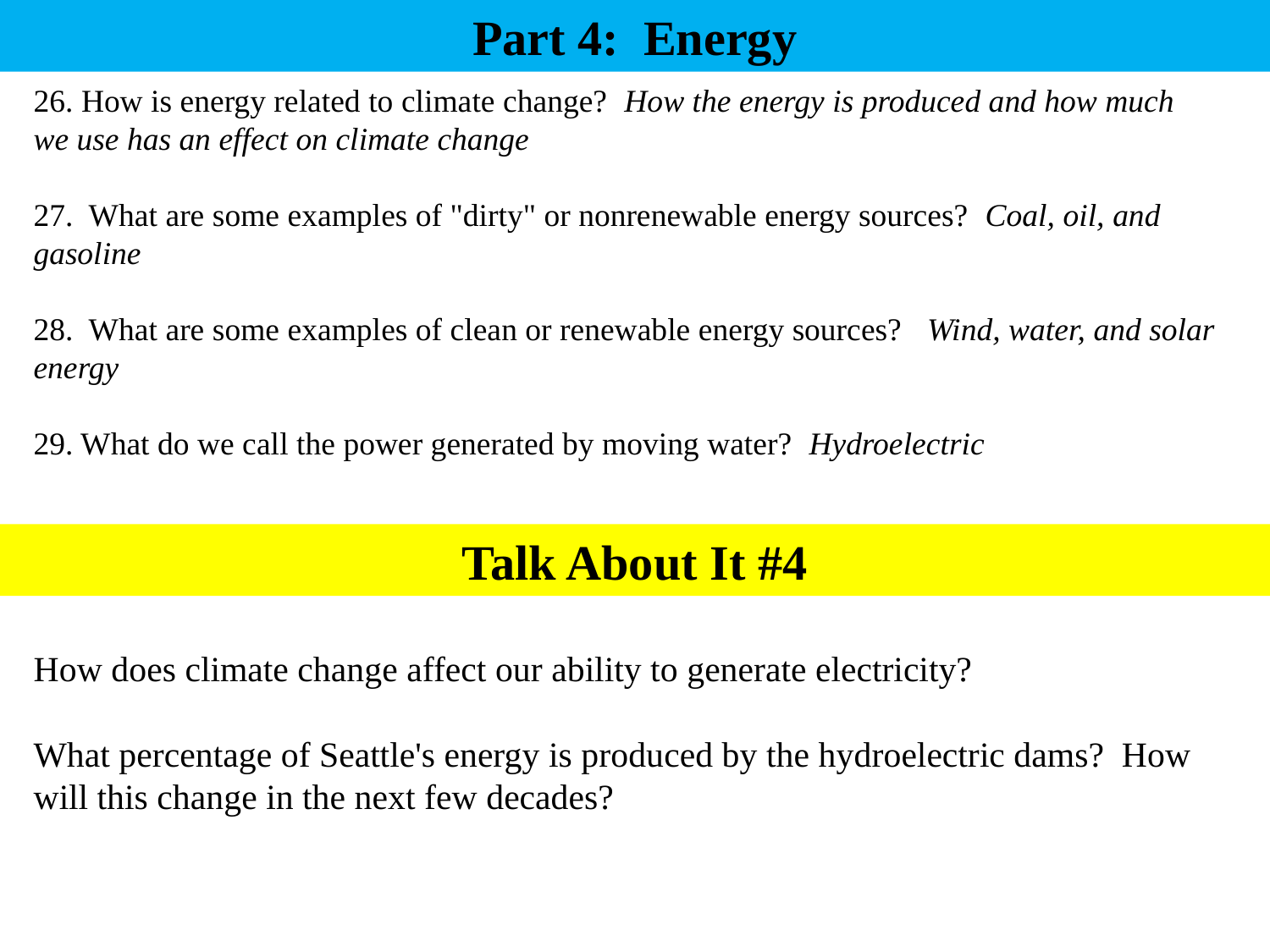

Part 4:  Energy
26. How is energy related to climate change?  How the energy is produced and how much we use has an effect on climate change

27.  What are some examples of "dirty" or nonrenewable energy sources?  Coal, oil, and gasoline

28.  What are some examples of clean or renewable energy sources?   Wind, water, and solar energy

29. What do we call the power generated by moving water?  Hydroelectric

Talk About It #4
How does climate change affect our ability to generate electricity?

What percentage of Seattle's energy is produced by the hydroelectric dams?  How will this change in the next few decades?